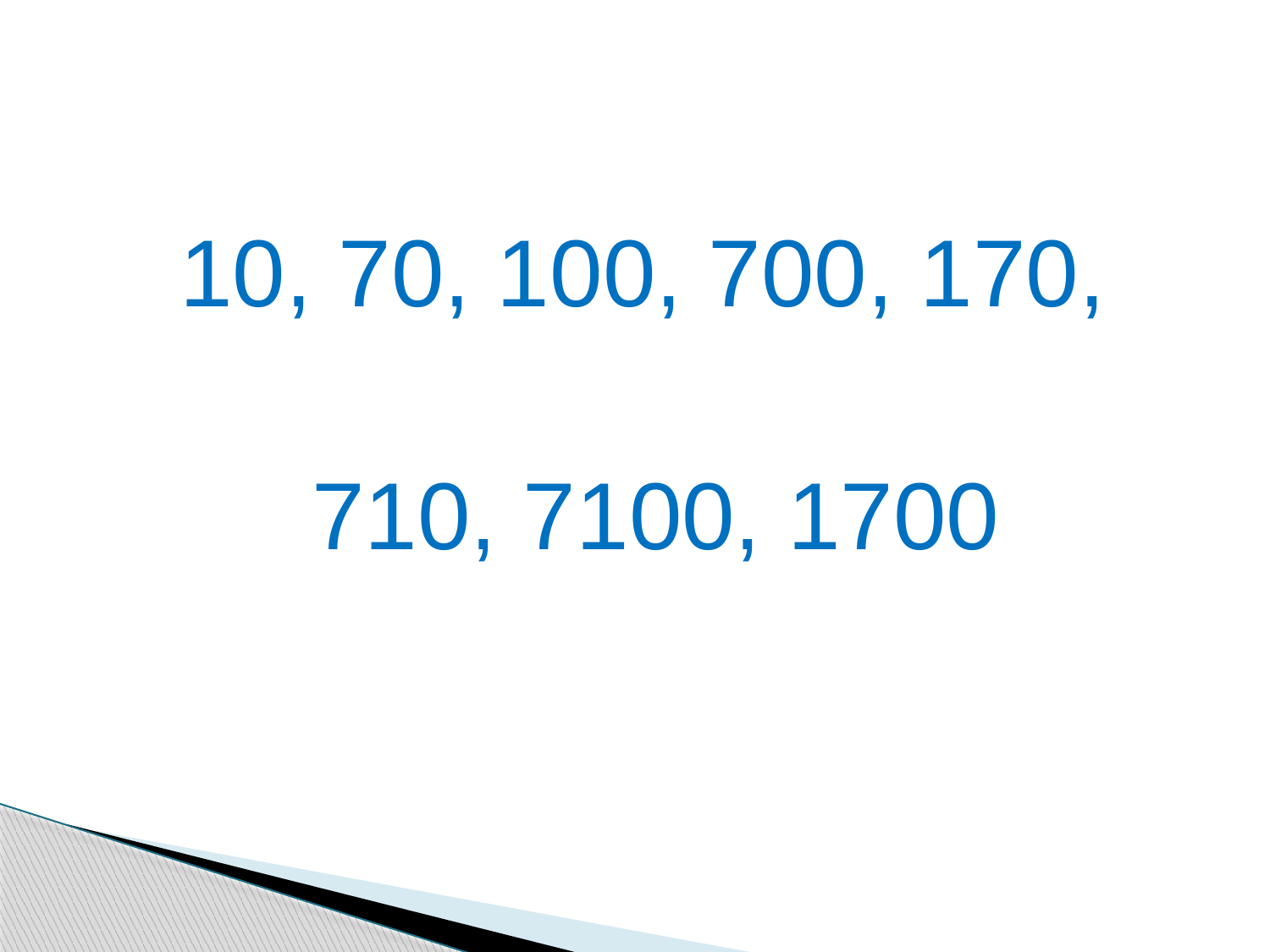

#
10, 70, 100, 700, 170,

 710, 7100, 1700